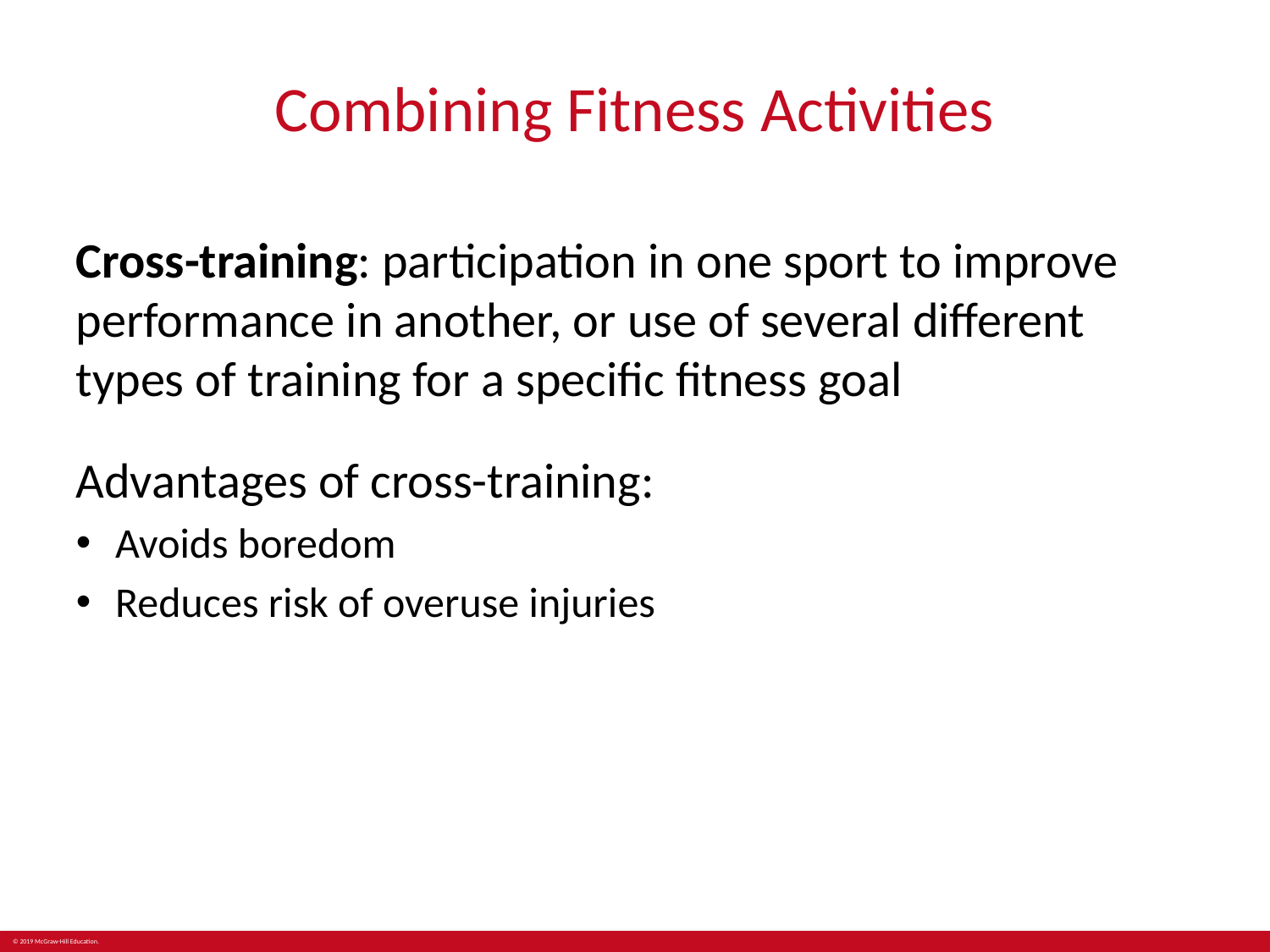

# Combining Fitness Activities
Cross-training: participation in one sport to improve performance in another, or use of several different types of training for a specific fitness goal
Advantages of cross-training:
Avoids boredom
Reduces risk of overuse injuries